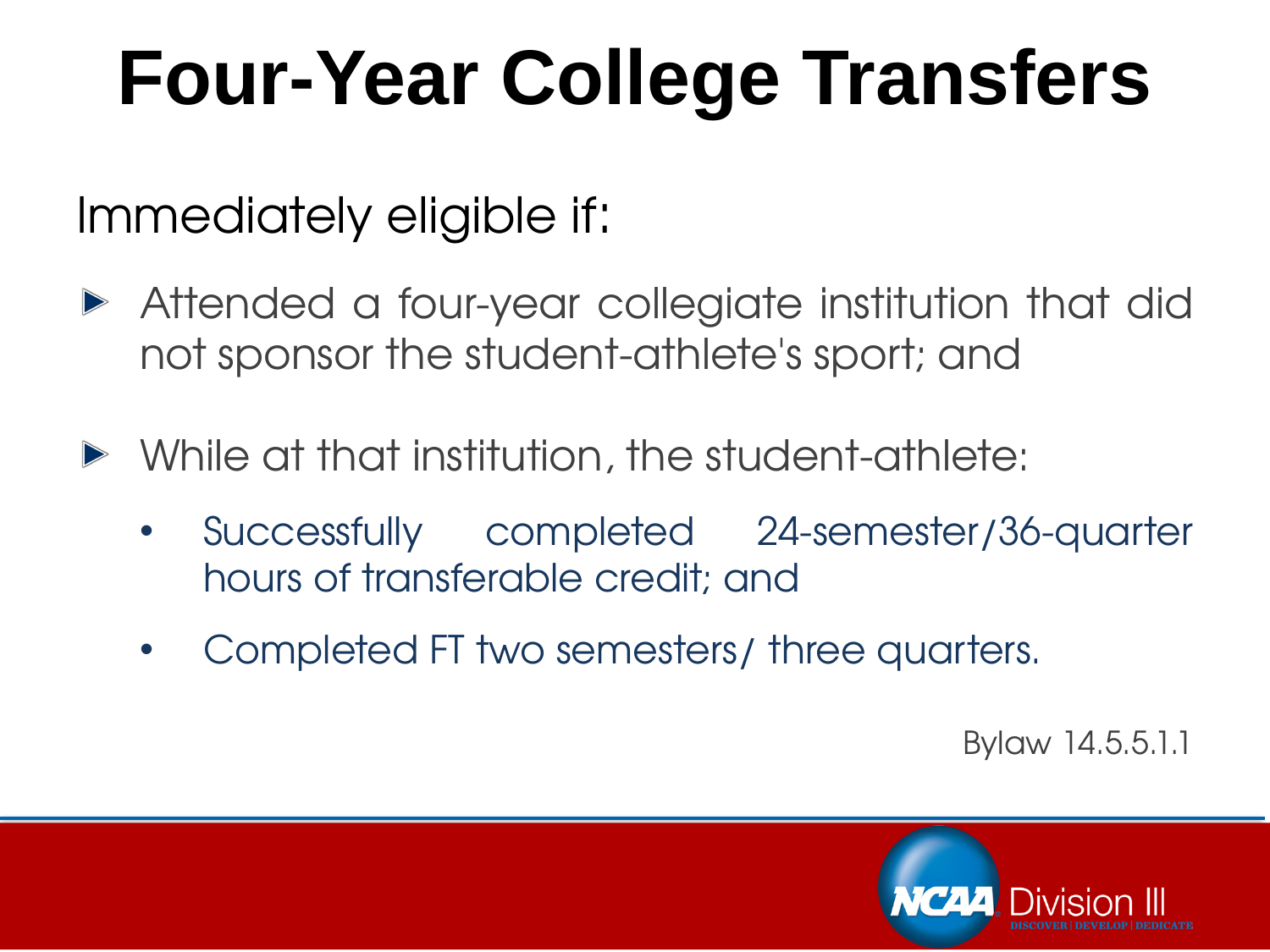

# Four-Year College Transfers
Immediately eligible if:

Attended a four-year collegiate institution that did not sponsor the student-athlete's sport; and

While at that institution, the student-athlete:

Successfully completed 24-semester/36-quarter hours of transferable credit; and

Completed FT two semesters/ three quarters.

Bylaw 14.5.5.1.1